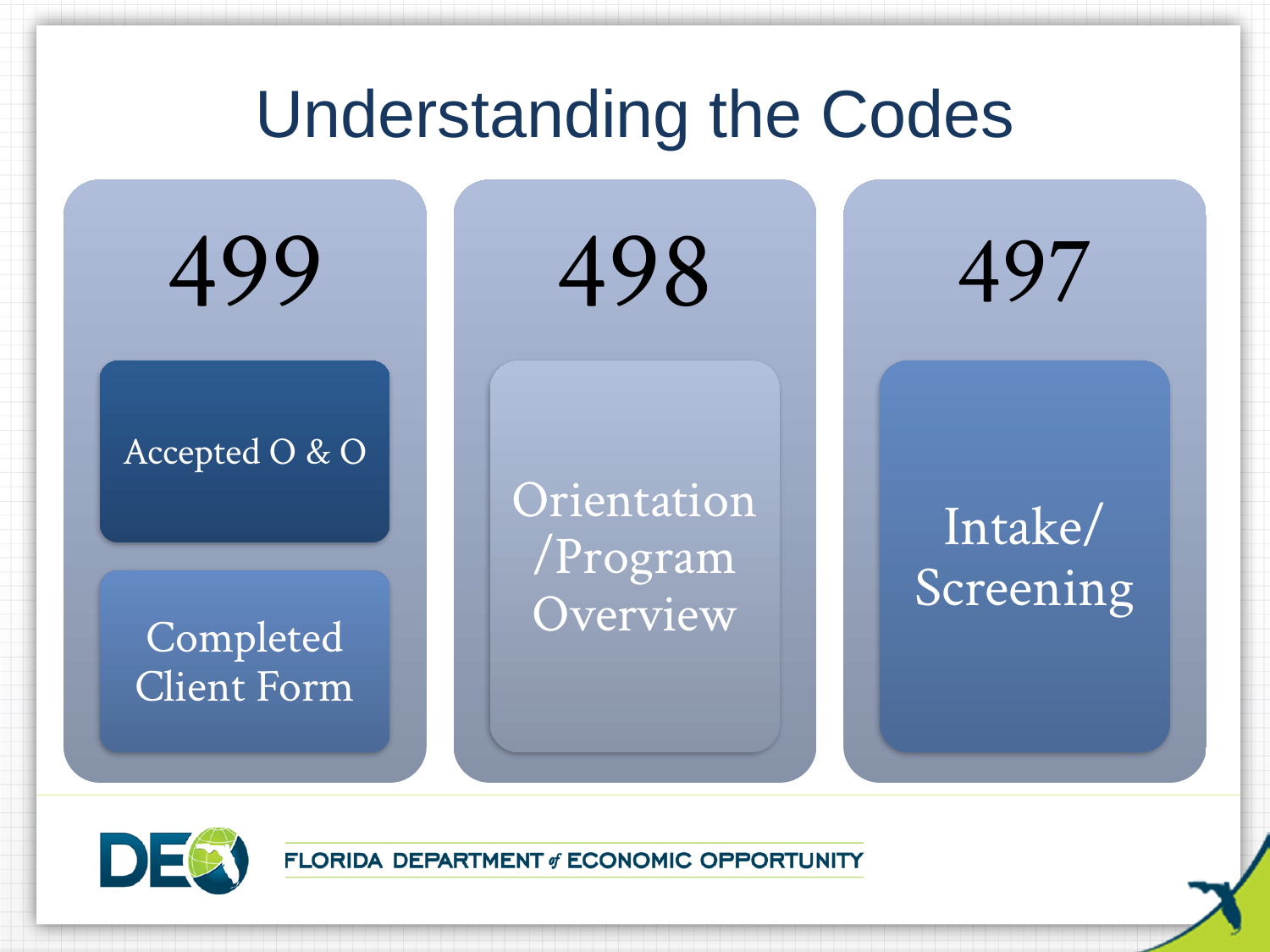

# Understanding the Codes
499
Accepted O & O
Completed Client Form
498
Orientation/Program Overview
497
Intake/ Screening